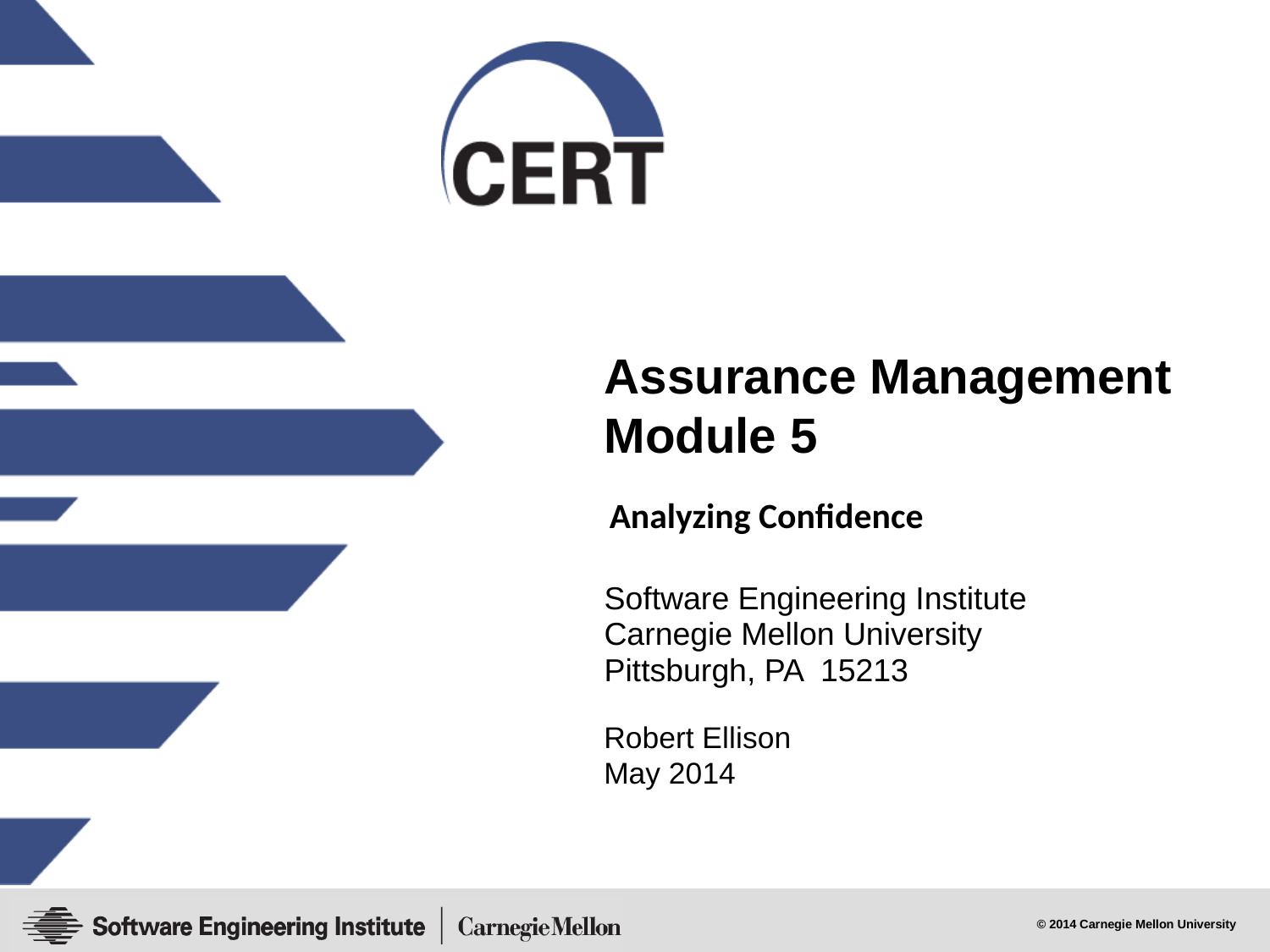

Assurance Management
Module 5
Analyzing Confidence
Robert Ellison
May 2014